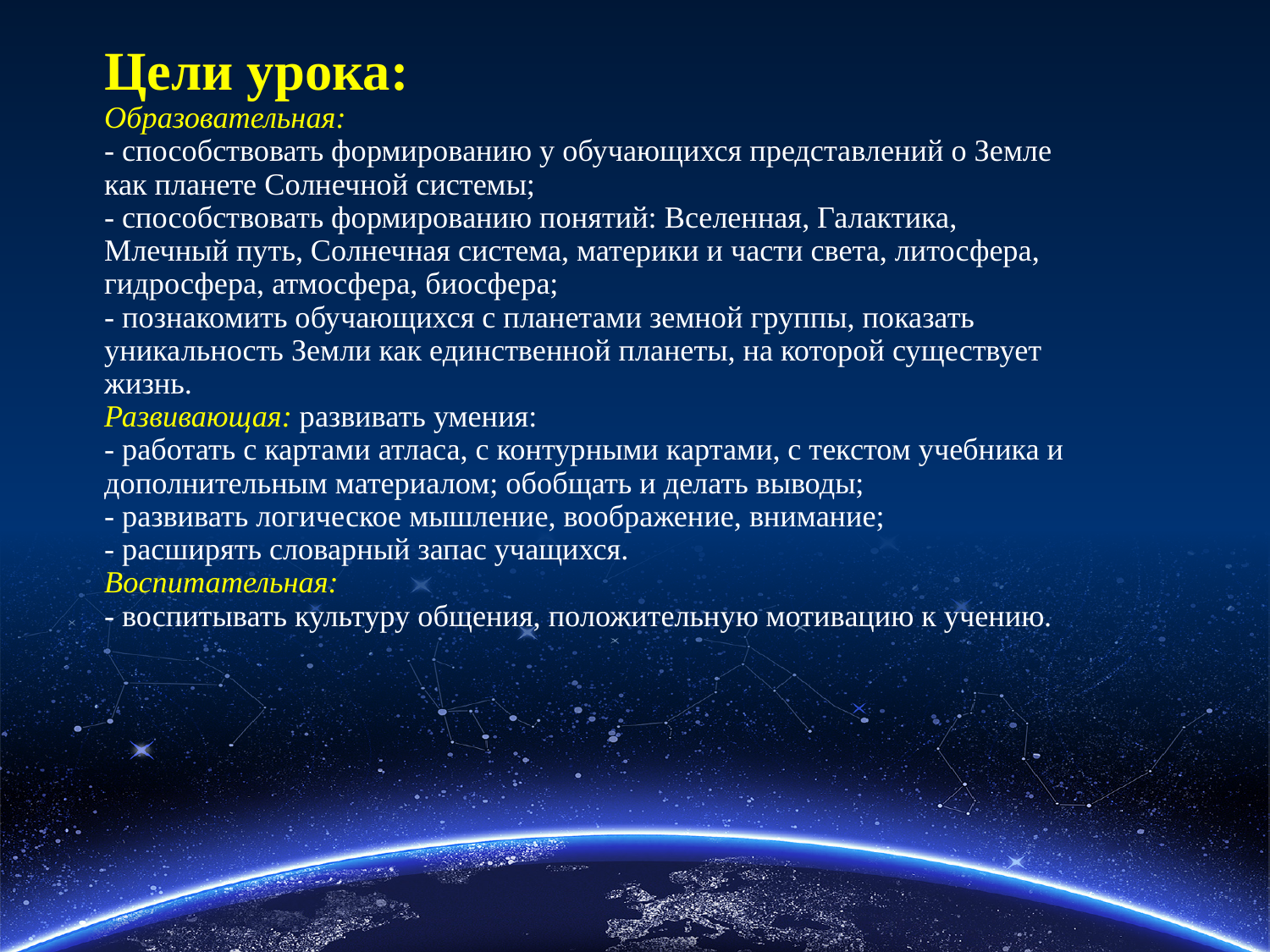

# Цели урока: Образовательная: - способствовать формированию у обучающихся представлений о Земле как планете Солнечной системы; - способствовать формированию понятий: Вселенная, Галактика, Млечный путь, Солнечная система, материки и части света, литосфера, гидросфера, атмосфера, биосфера; - познакомить обучающихся с планетами земной группы, показать уникальность Земли как единственной планеты, на которой существует жизнь. Развивающая: развивать умения: - работать с картами атласа, с контурными картами, с текстом учебника и дополнительным материалом; обобщать и делать выводы; - развивать логическое мышление, воображение, внимание; - расширять словарный запас учащихся. Воспитательная: - воспитывать культуру общения, положительную мотивацию к учению.